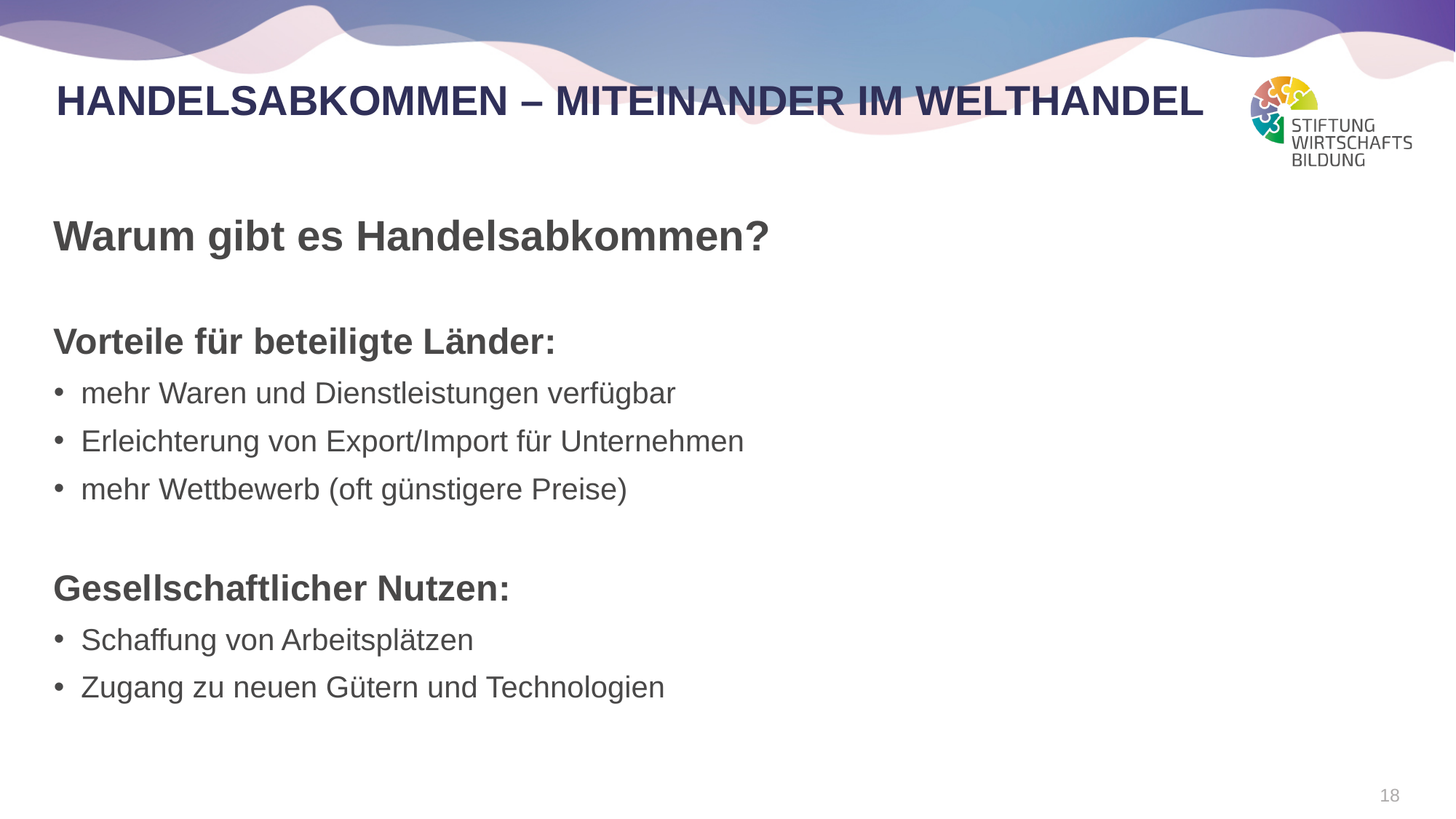

# Handelsabkommen – miteinander im Welthandel
Warum gibt es Handelsabkommen?

Vorteile für beteiligte Länder:
mehr Waren und Dienstleistungen verfügbar
Erleichterung von Export/Import für Unternehmen
mehr Wettbewerb (oft günstigere Preise)

Gesellschaftlicher Nutzen:
Schaffung von Arbeitsplätzen
Zugang zu neuen Gütern und Technologien
18